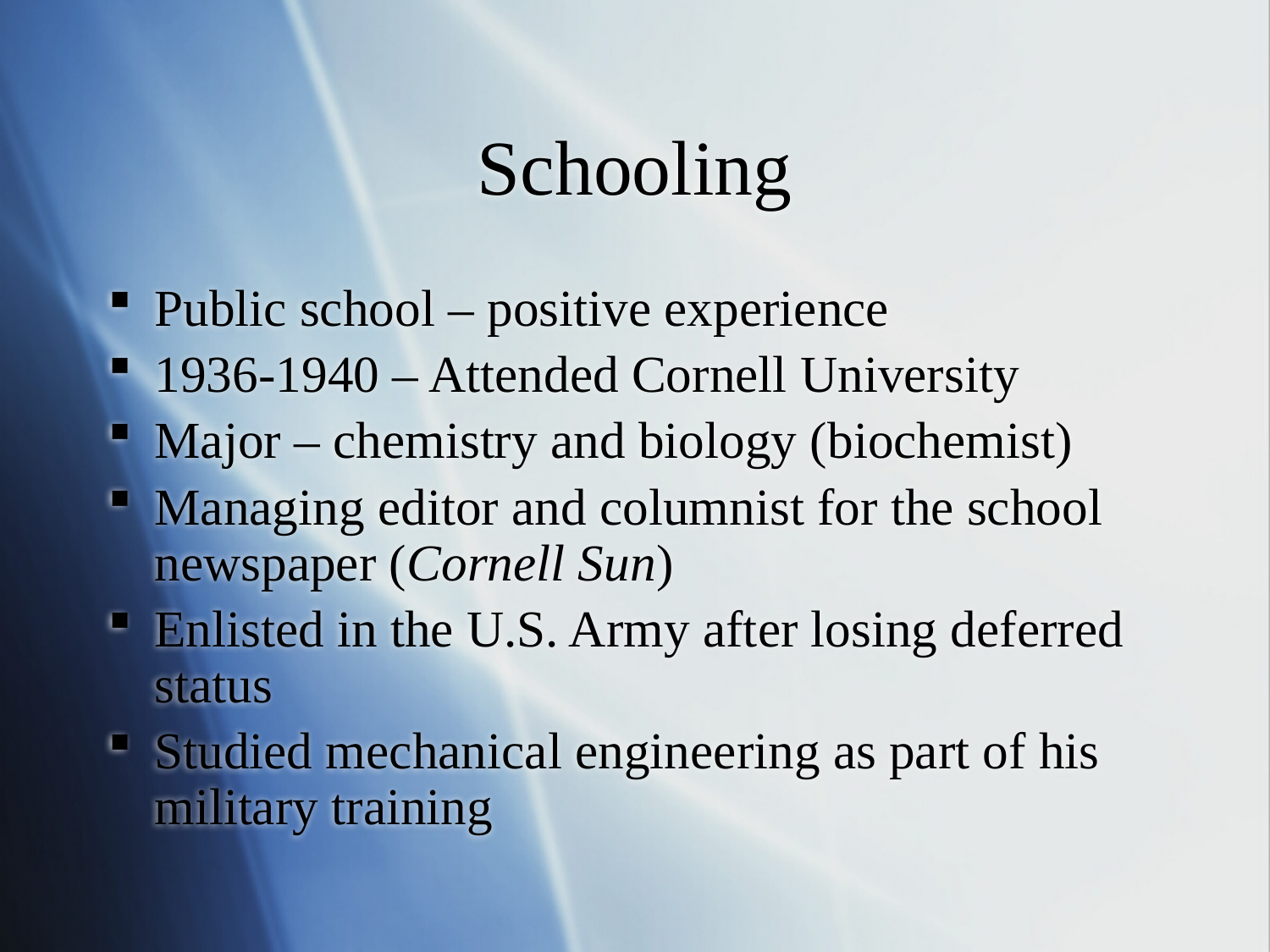

Schooling
Public school – positive experience
1936-1940 – Attended Cornell University
Major – chemistry and biology (biochemist)
Managing editor and columnist for the school newspaper (Cornell Sun)
Enlisted in the U.S. Army after losing deferred status
Studied mechanical engineering as part of his military training